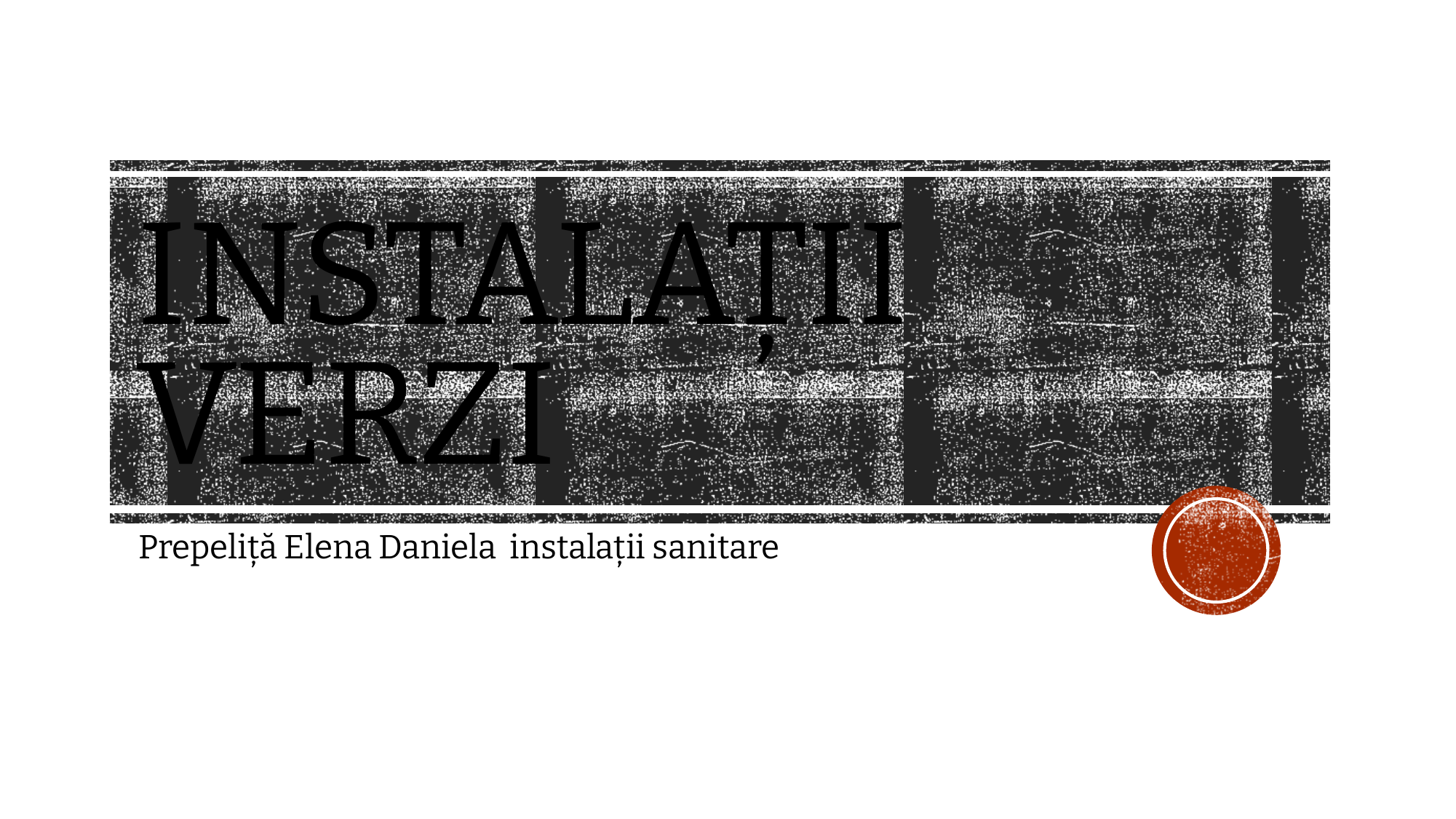

# Instalații Verzi
Prepeliță Elena Daniela  instalații sanitare